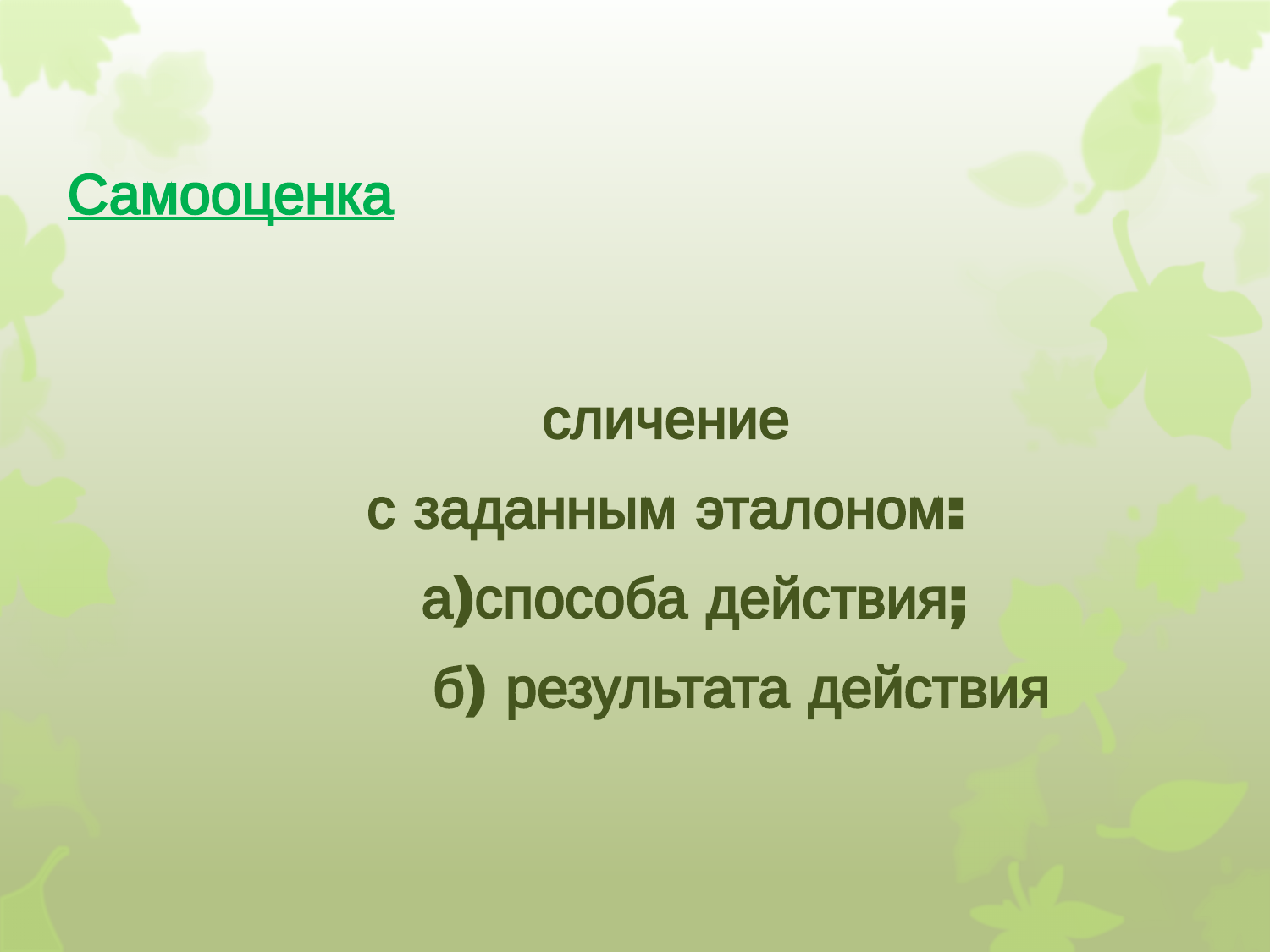

# Самооценка
сличение
с заданным эталоном:
  а)способа действия;
       б) результата действия